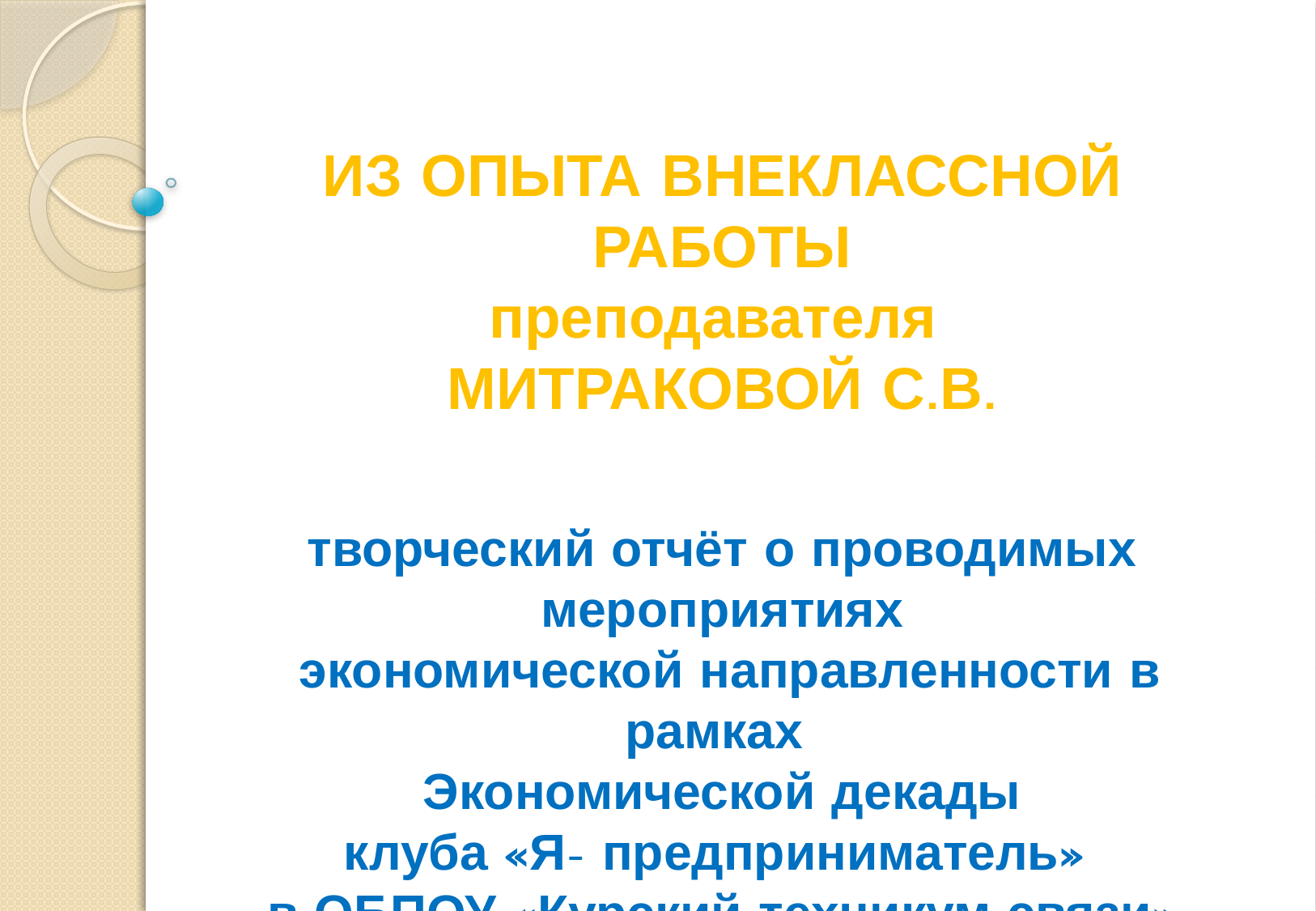

ИЗ ОПЫТА ВНЕКЛАССНОЙ РАБОТЫ
преподавателя
МИТРАКОВОЙ С.В.

творческий отчёт о проводимых мероприятиях
 экономической направленности в рамках
Экономической декады
клуба «Я- предприниматель»
в ОБПОУ «Курский техникум связи»